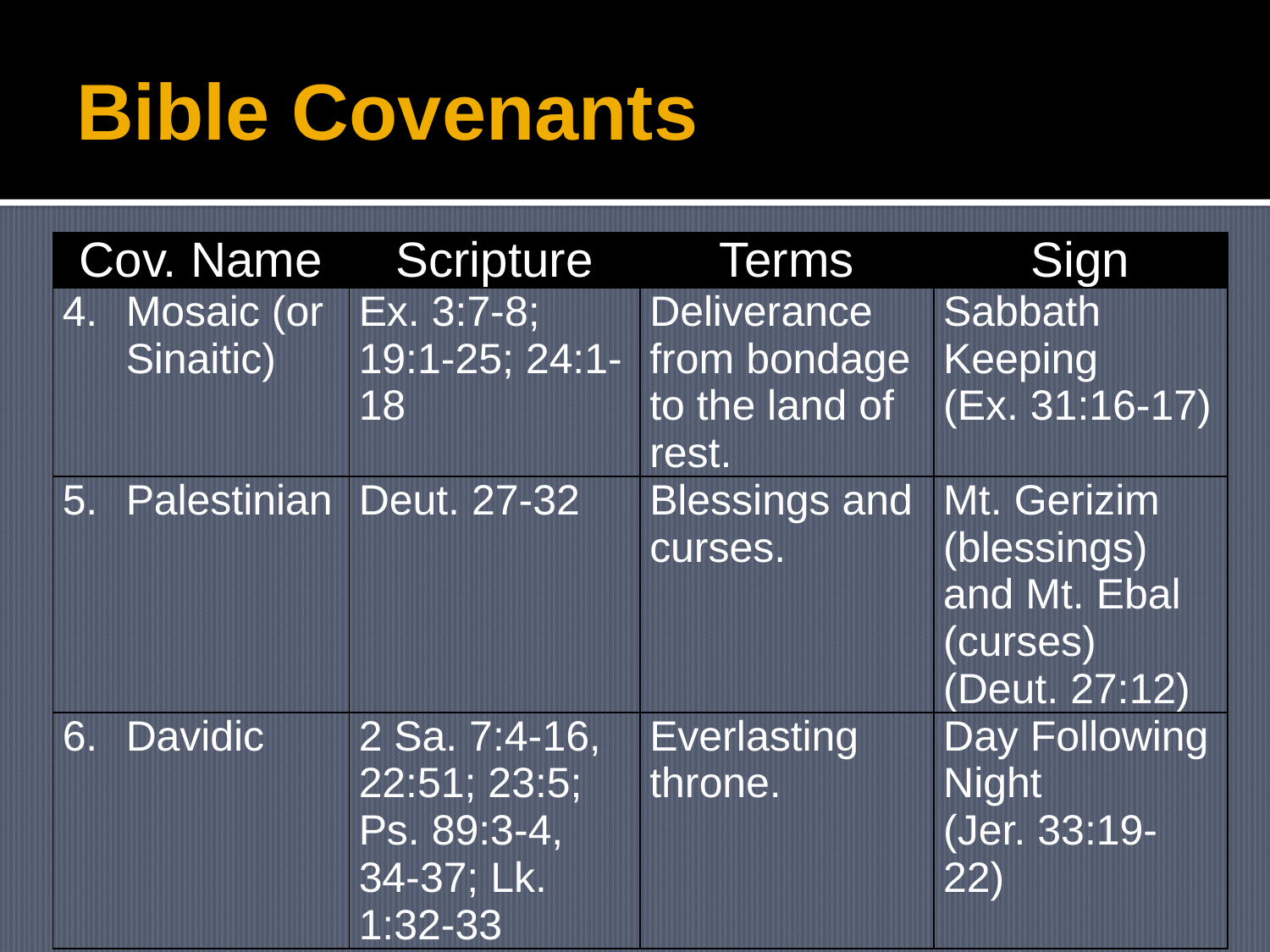

# Bible Covenants
| Cov. Name | Scripture | Terms | Sign |
| --- | --- | --- | --- |
| Mosaic (or Sinaitic) | Ex. 3:7-8; 19:1-25; 24:1-18 | Deliverance from bondage to the land of rest. | Sabbath Keeping (Ex. 31:16-17) |
| Palestinian | Deut. 27-32 | Blessings and curses. | Mt. Gerizim (blessings) and Mt. Ebal (curses) (Deut. 27:12) |
| Davidic | 2 Sa. 7:4-16, 22:51; 23:5; Ps. 89:3-4, 34-37; Lk. 1:32-33 | Everlasting throne. | Day Following Night (Jer. 33:19-22) |